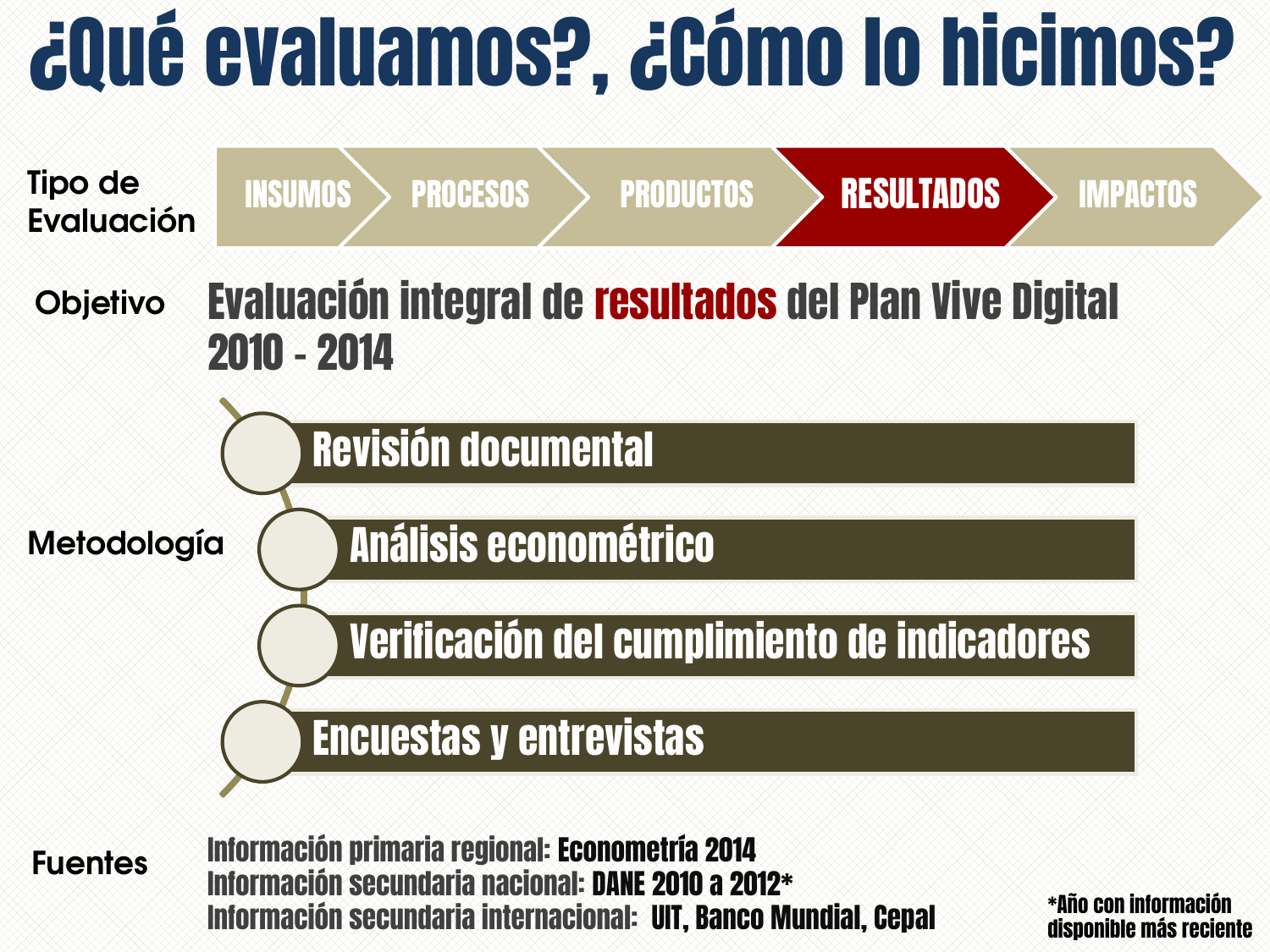

¿Qué evaluamos?, ¿Cómo lo hicimos?
INSUMOS
PROCESOS
PRODUCTOS
RESULTADOS
IMPACTOS
Tipo de Evaluación
Evaluación integral de resultados del Plan Vive Digital
2010 - 2014
Objetivo
Revisión documental
Análisis econométrico
Verificación del cumplimiento de indicadores
Encuestas y entrevistas
Metodología
Información primaria regional: Econometría 2014
Información secundaria nacional: DANE 2010 a 2012*
Información secundaria internacional:  UIT, Banco Mundial, Cepal
Fuentes
*Año con información disponible más reciente